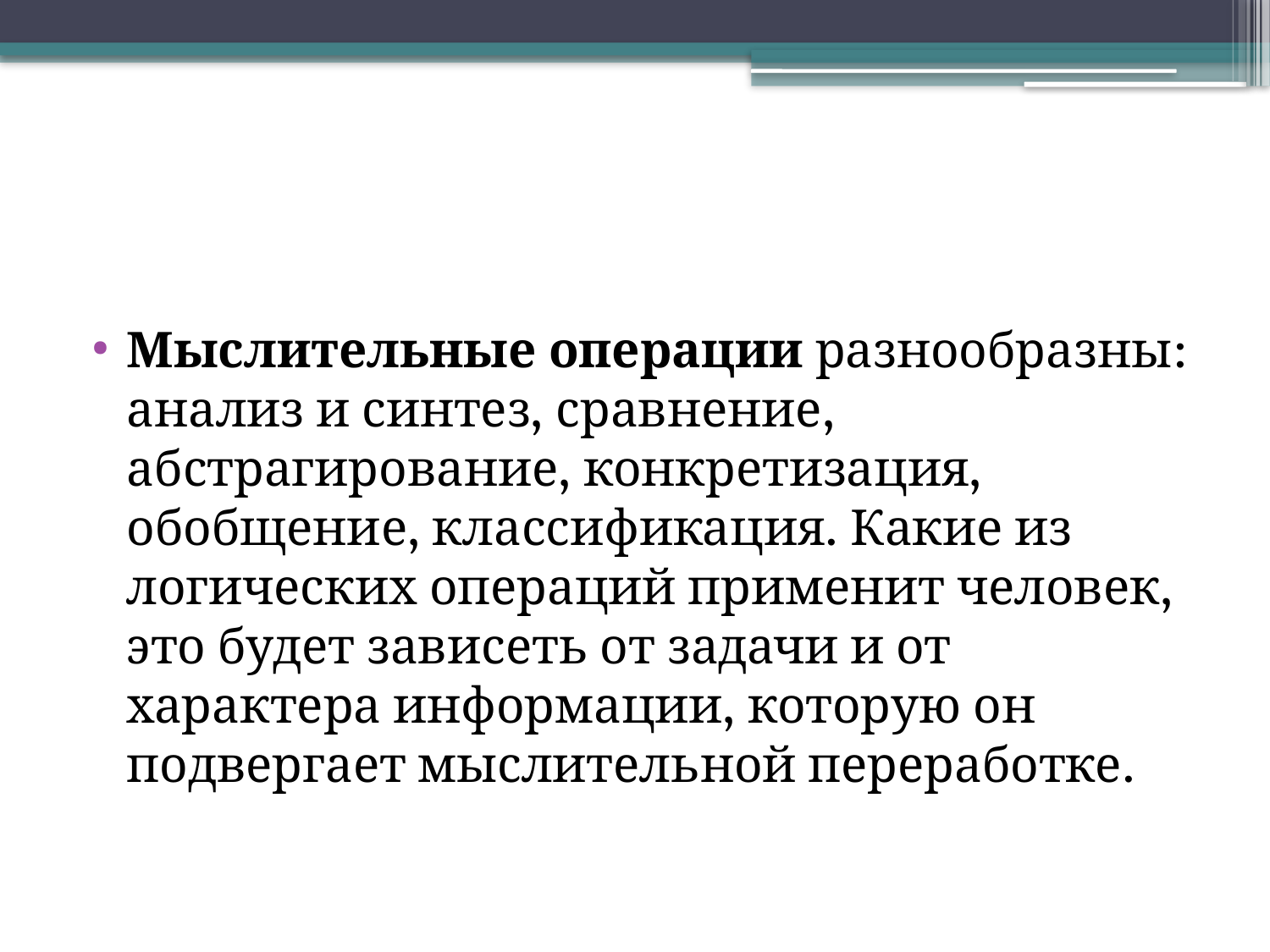

Мыслительные операции разнообразны: анализ и синтез, сравнение, абстрагирование, конкретизация, обобщение, классификация. Какие из логических операций применит человек, это будет зависеть от задачи и от характера информации, которую он подвергает мыслительной переработке.